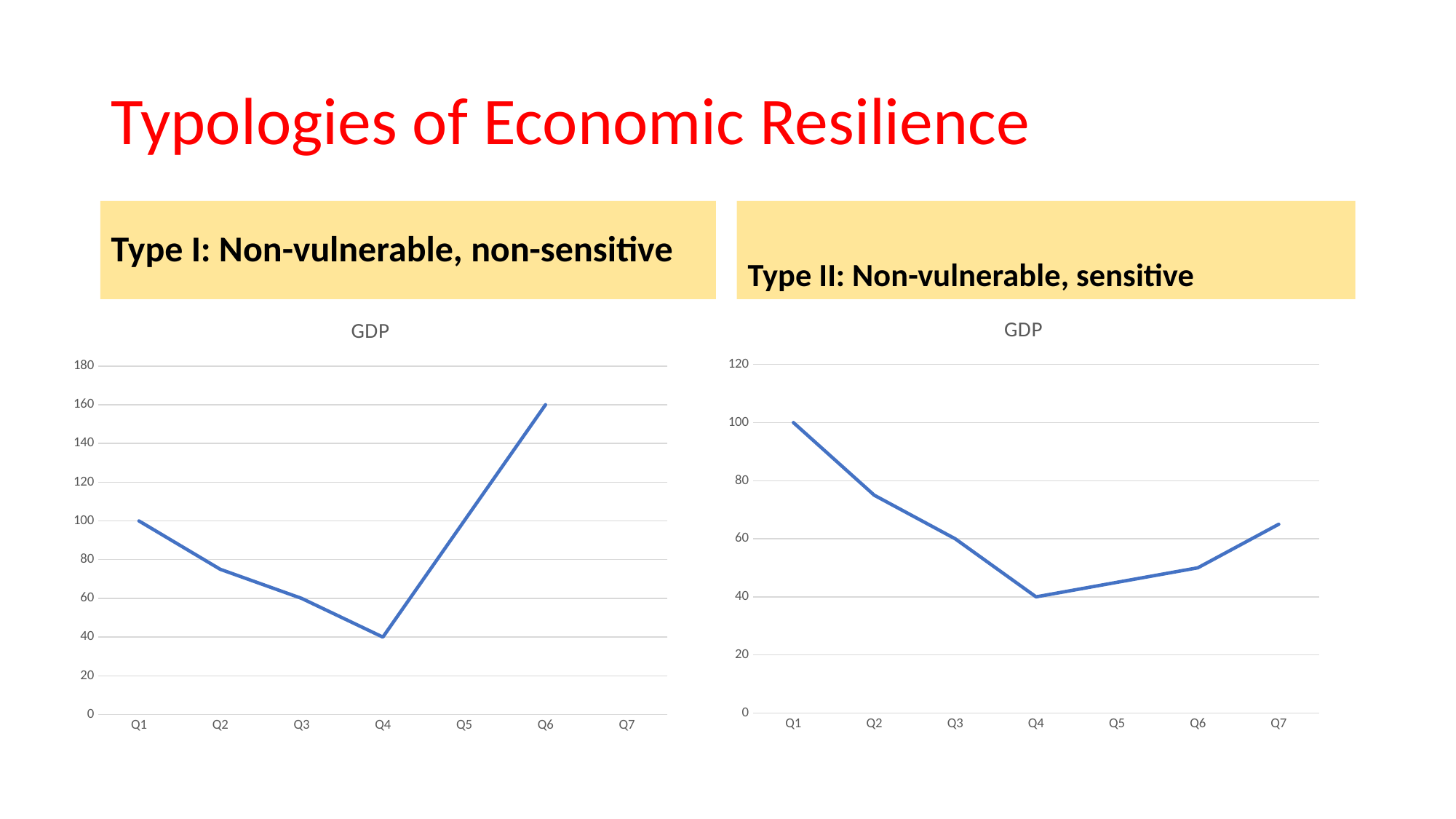

# Typologies of Economic Resilience
Type I: Non-vulnerable, non-sensitive

Type II: Non-vulnerable, sensitive

### Chart:

| Category | GDP |
|---|---|
| Q1 | 100.0 |
| Q2 | 75.0 |
| Q3 | 60.0 |
| Q4 | 40.0 |
| Q5 | 45.0 |
| Q6 | 50.0 |
| Q7 | 65.0 |

### Chart:

| Category | GDP |
|---|---|
| Q1 | 100.0 |
| Q2 | 75.0 |
| Q3 | 60.0 |
| Q4 | 40.0 |
| Q5 | 100.0 |
| Q6 | 160.0 |
| Q7 | None |